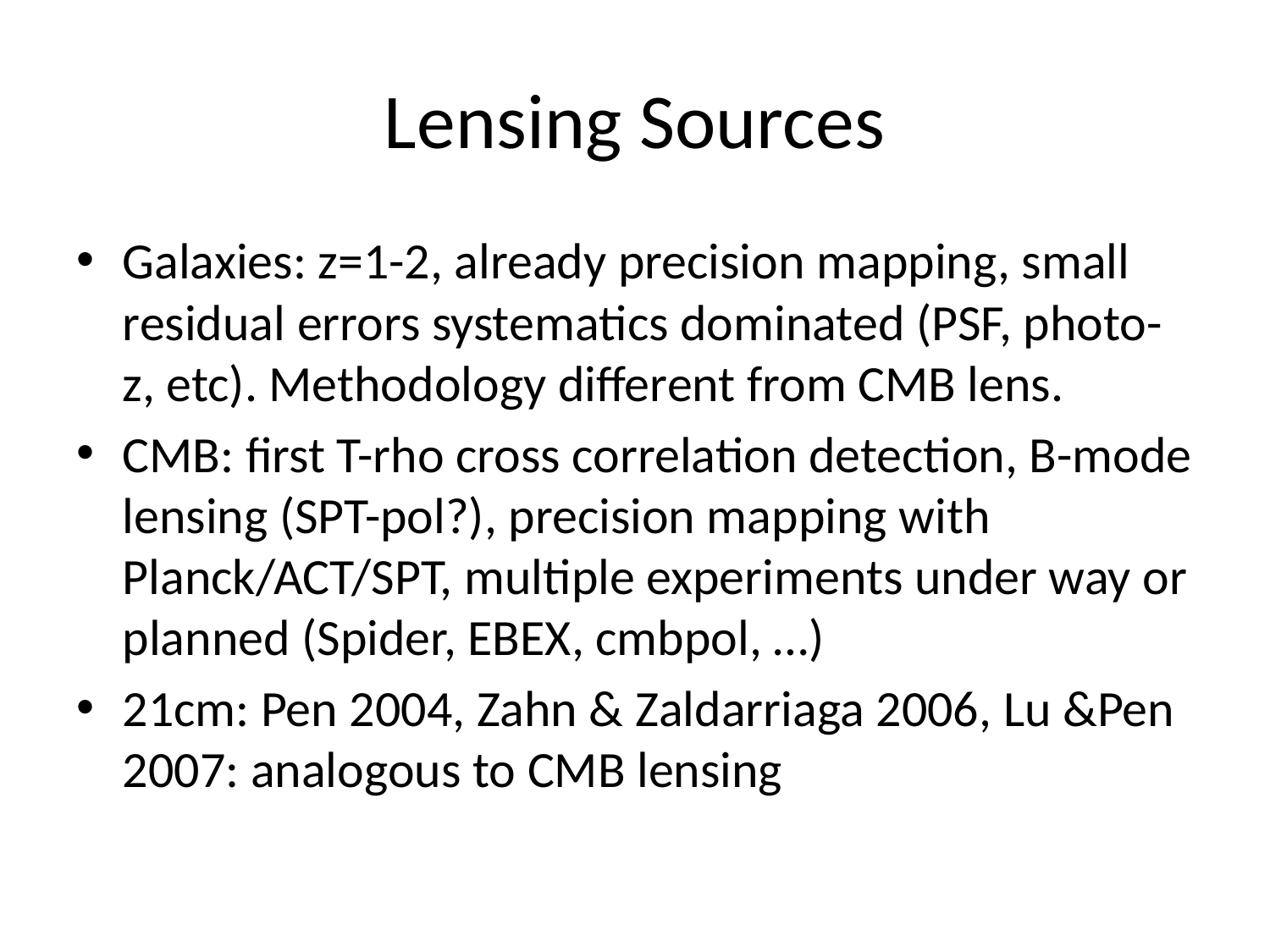

# Lensing Sources
Galaxies: z=1-2, already precision mapping, small residual errors systematics dominated (PSF, photo-z, etc). Methodology different from CMB lens.
CMB: first T-rho cross correlation detection, B-mode lensing (SPT-pol?), precision mapping with Planck/ACT/SPT, multiple experiments under way or planned (Spider, EBEX, cmbpol, …)
21cm: Pen 2004, Zahn & Zaldarriaga 2006, Lu &Pen 2007: analogous to CMB lensing